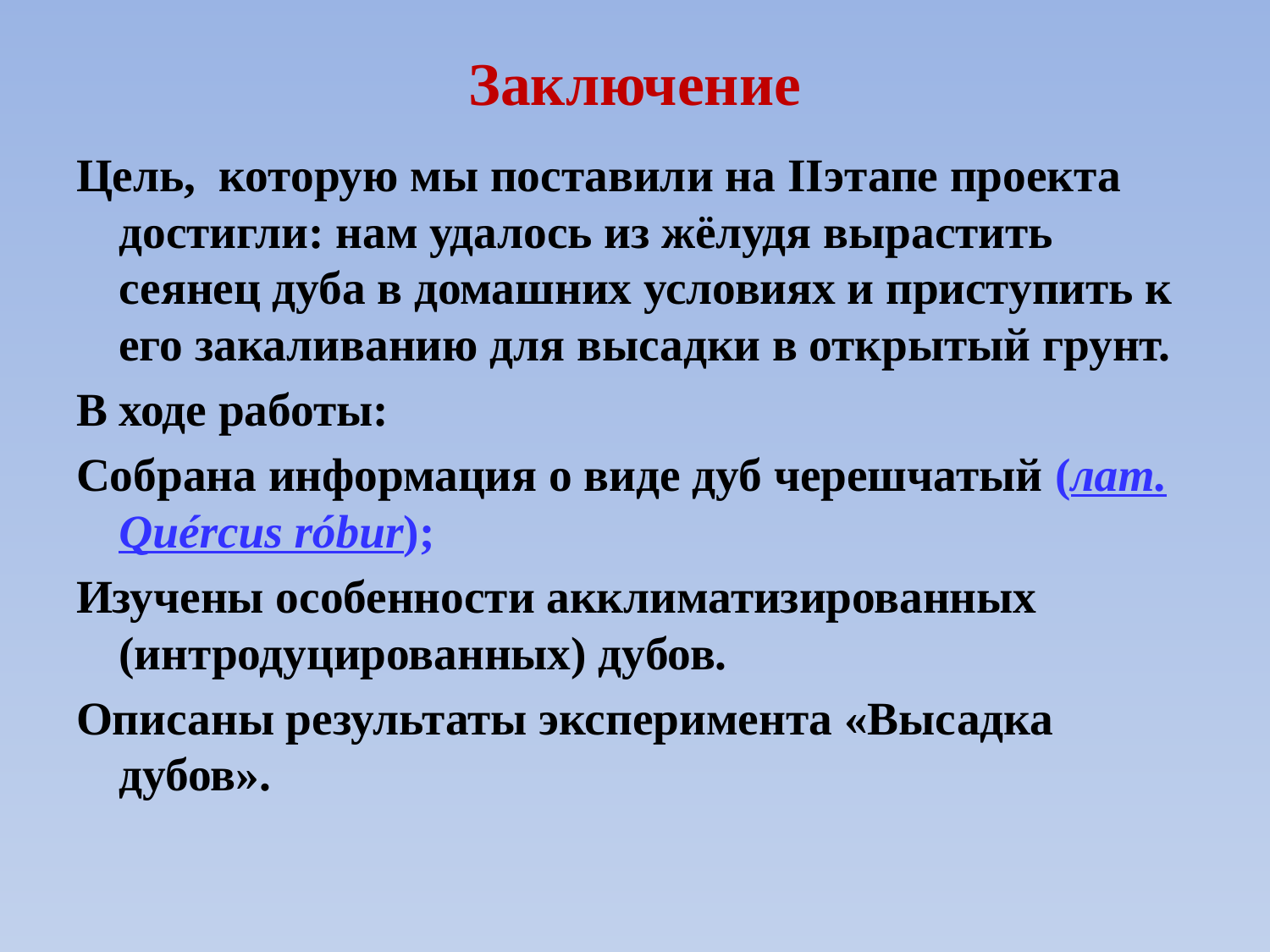

# Заключение
Цель,  которую мы поставили на IIэтапе проекта достигли: нам удалось из жёлудя вырастить сеянец дуба в домашних условиях и приступить к его закаливанию для высадки в открытый грунт.
В ходе работы:
Собрана информация о виде дуб черешчатый (лат. Quércus róbur);
Изучены особенности акклиматизированных (интродуцированных) дубов.
Описаны результаты эксперимента «Высадка дубов».